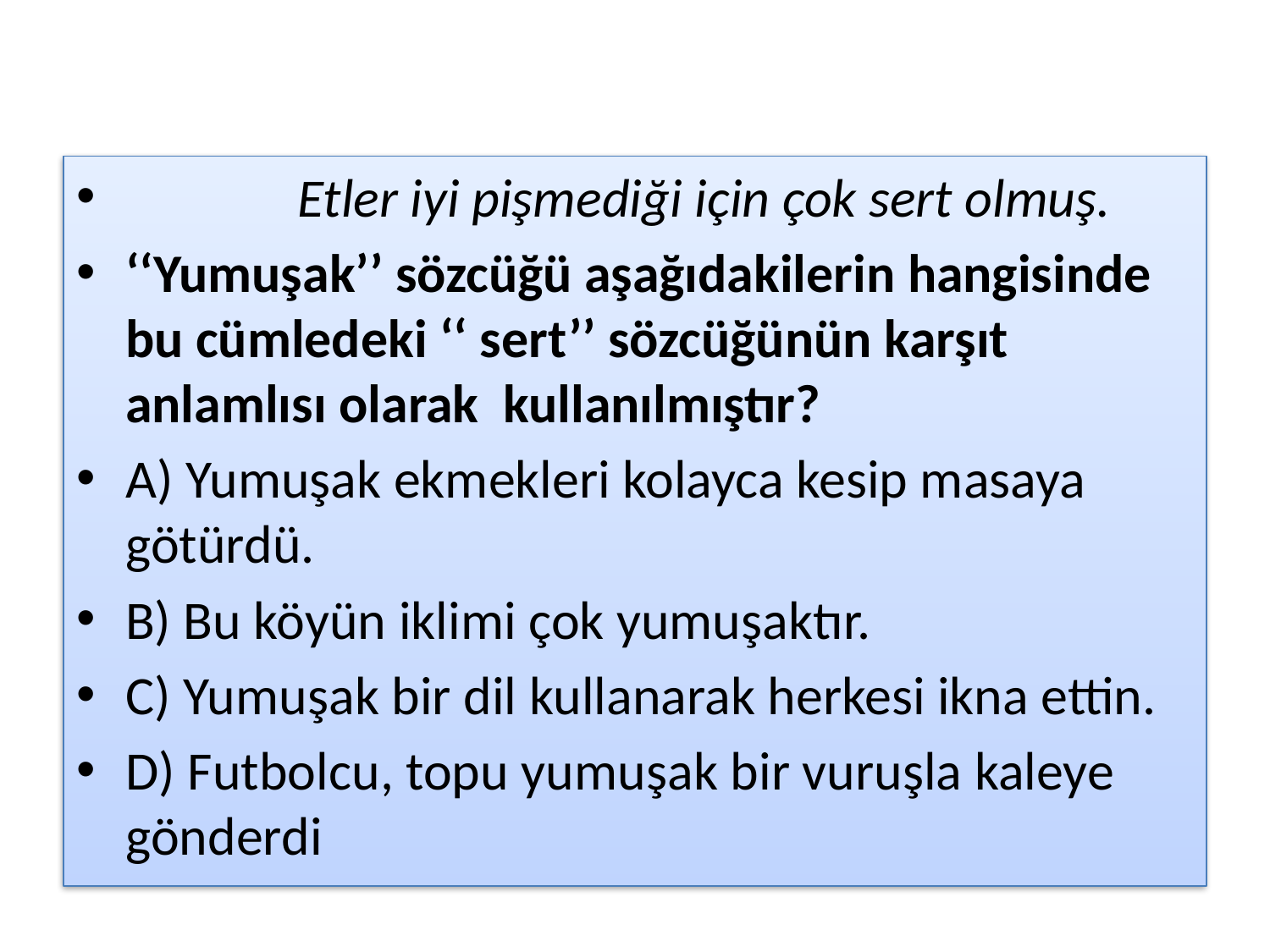

#
              Etler iyi pişmediği için çok sert olmuş.
‘‘Yumuşak’’ sözcüğü aşağıdakilerin hangisinde bu cümledeki ‘‘ sert’’ sözcüğünün karşıt anlamlısı olarak  kullanılmıştır?
A) Yumuşak ekmekleri kolayca kesip masaya götürdü.
B) Bu köyün iklimi çok yumuşaktır.
C) Yumuşak bir dil kullanarak herkesi ikna ettin.
D) Futbolcu, topu yumuşak bir vuruşla kaleye gönderdi